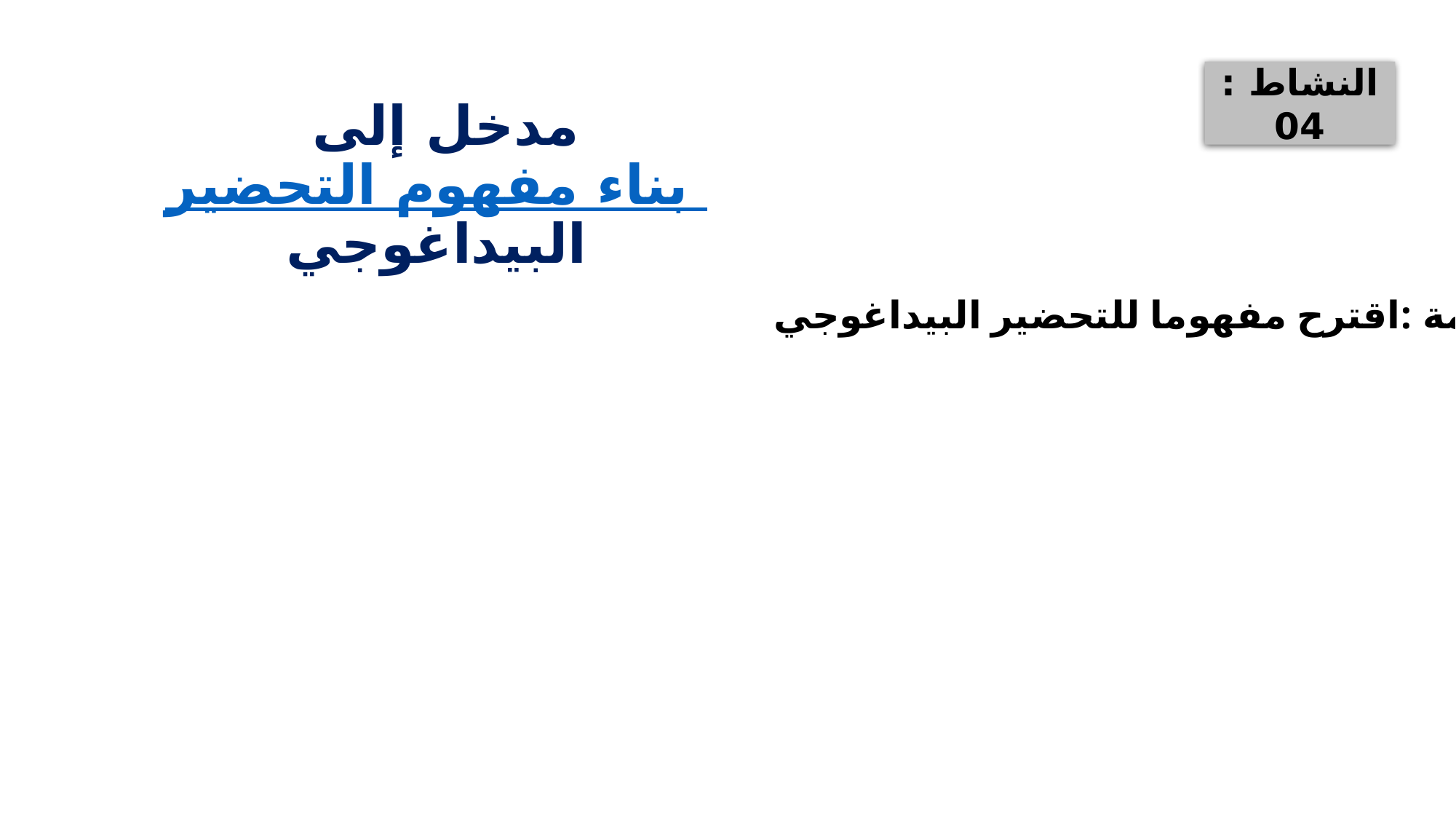

مدخل إلى بناء مفهوم التحضير البيداغوجي
النشاط :04
التعليمة :اقترح مفهوما للتحضير البيداغوجي